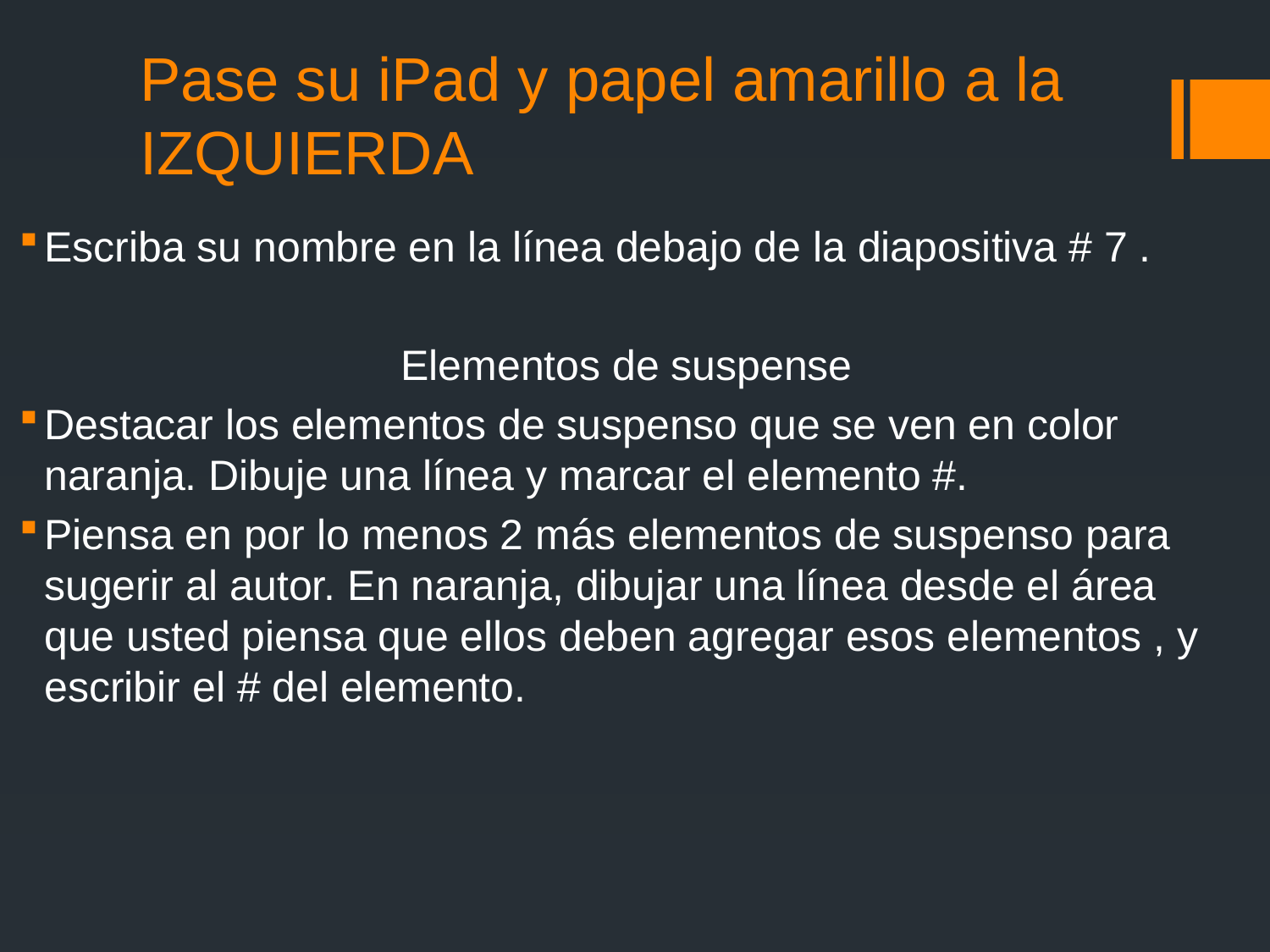

# Pase su iPad y papel amarillo a la IZQUIERDA
Escriba su nombre en la línea debajo de la diapositiva # 7 .

Elementos de suspense
Destacar los elementos de suspenso que se ven en color naranja. Dibuje una línea y marcar el elemento #.
Piensa en por lo menos 2 más elementos de suspenso para sugerir al autor. En naranja, dibujar una línea desde el área que usted piensa que ellos deben agregar esos elementos , y escribir el # del elemento.